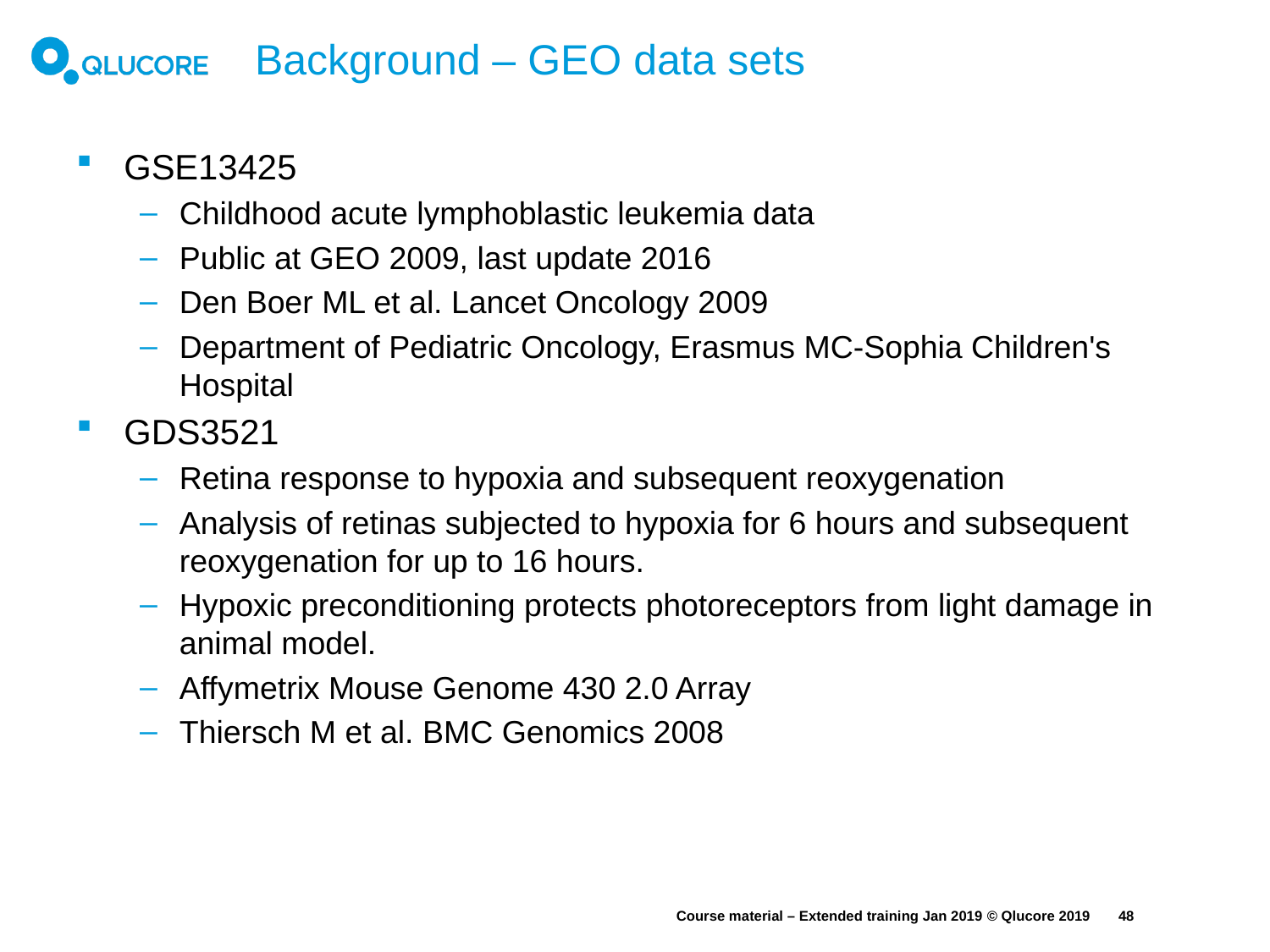

# Background – GEO data sets
GSE13425
Childhood acute lymphoblastic leukemia data
Public at GEO 2009, last update 2016
Den Boer ML et al. Lancet Oncology 2009
Department of Pediatric Oncology, Erasmus MC-Sophia Children's Hospital
GDS3521
Retina response to hypoxia and subsequent reoxygenation
Analysis of retinas subjected to hypoxia for 6 hours and subsequent reoxygenation for up to 16 hours.
Hypoxic preconditioning protects photoreceptors from light damage in animal model.
Affymetrix Mouse Genome 430 2.0 Array
Thiersch M et al. BMC Genomics 2008